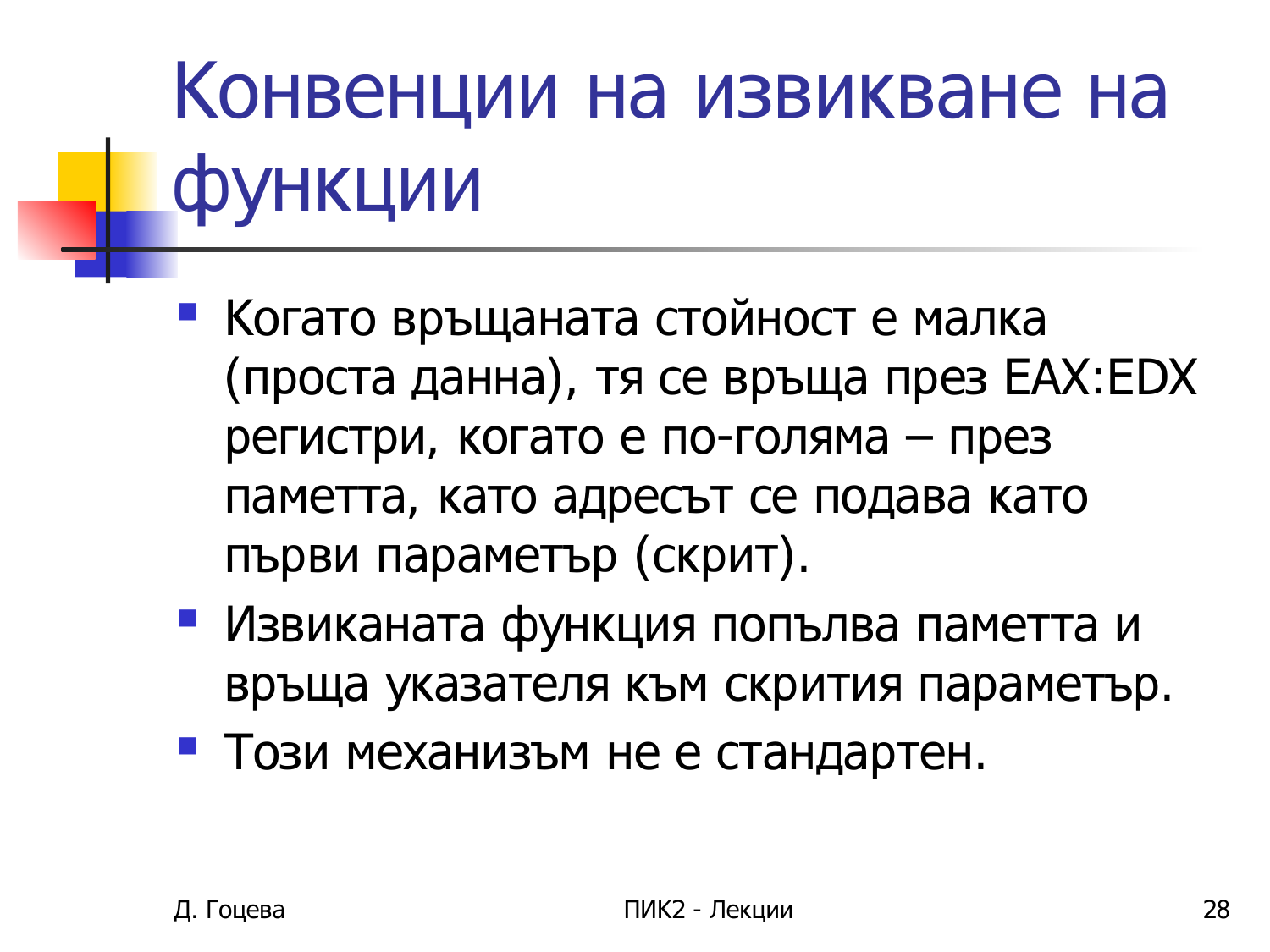

# Конвенции на извикване на функции
Когато връщаната стойност е малка (проста данна), тя се връща през ЕАХ:ЕDX регистри, когато е по-голяма – през паметта, като адресът се подава като първи параметър (скрит).
Извиканата функция попълва паметта и връща указателя към скрития параметър.
Този механизъм не е стандартен.
Д. Гоцева
ПИК2 - Лекции
28